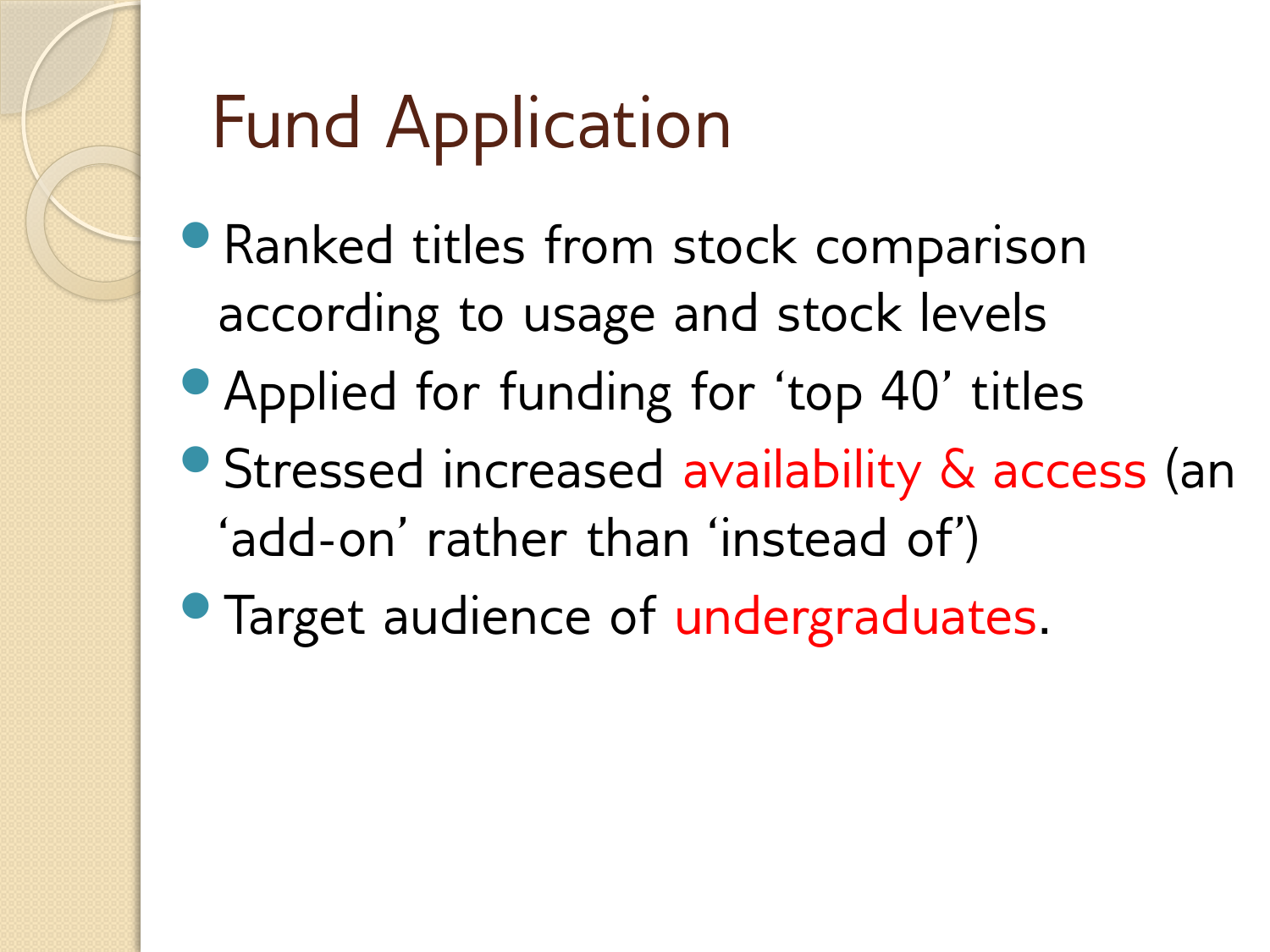

# Fund Application
Ranked titles from stock comparison according to usage and stock levels
Applied for funding for ‘top 40’ titles
Stressed increased availability & access (an ‘add-on’ rather than ‘instead of’)
Target audience of undergraduates.